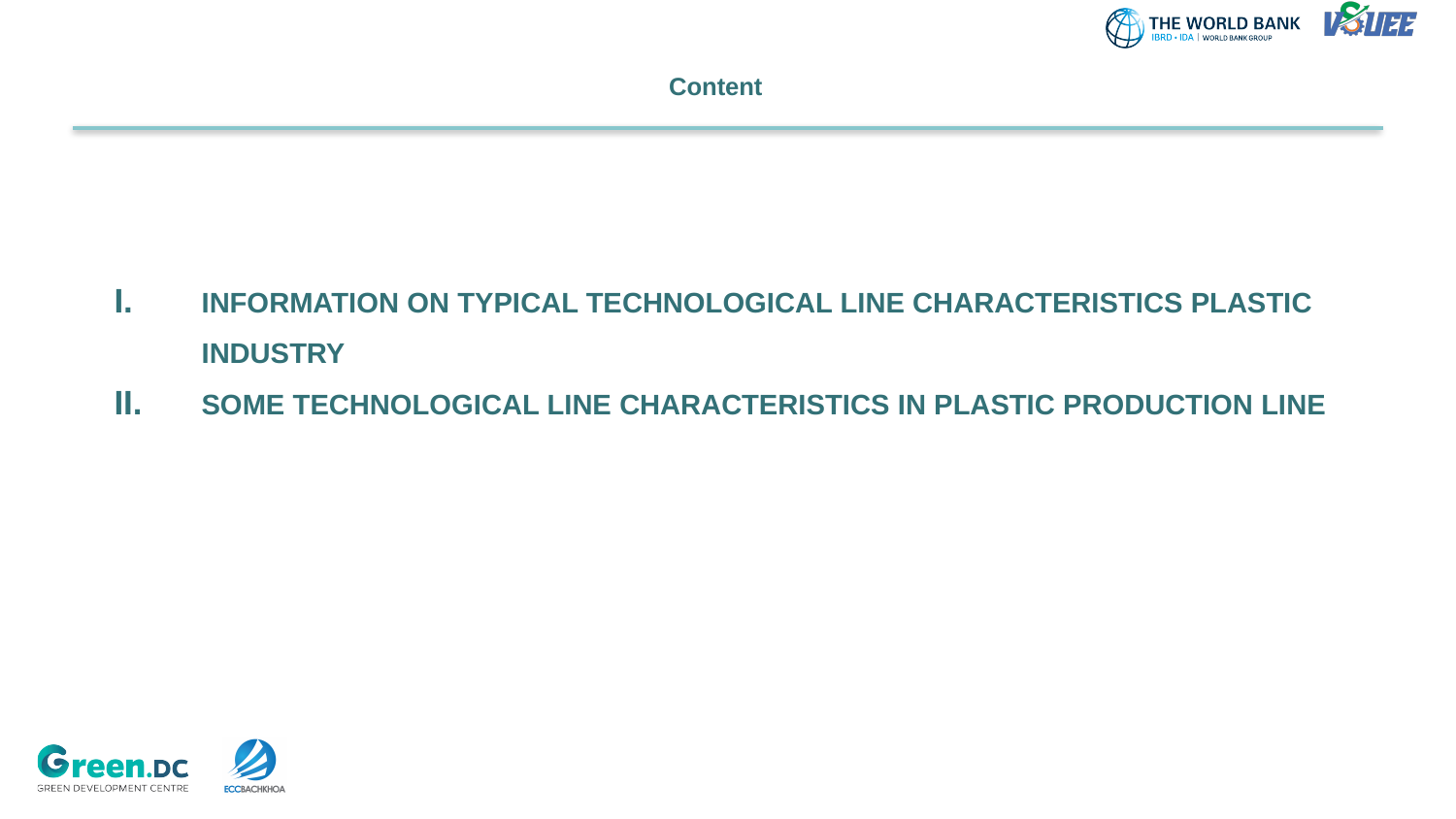

# Content
INFORMATION ON TYPICAL TECHNOLOGICAL LINE CHARACTERISTICS PLASTIC INDUSTRY
SOME TECHNOLOGICAL LINE CHARACTERISTICS IN PLASTIC PRODUCTION LINE